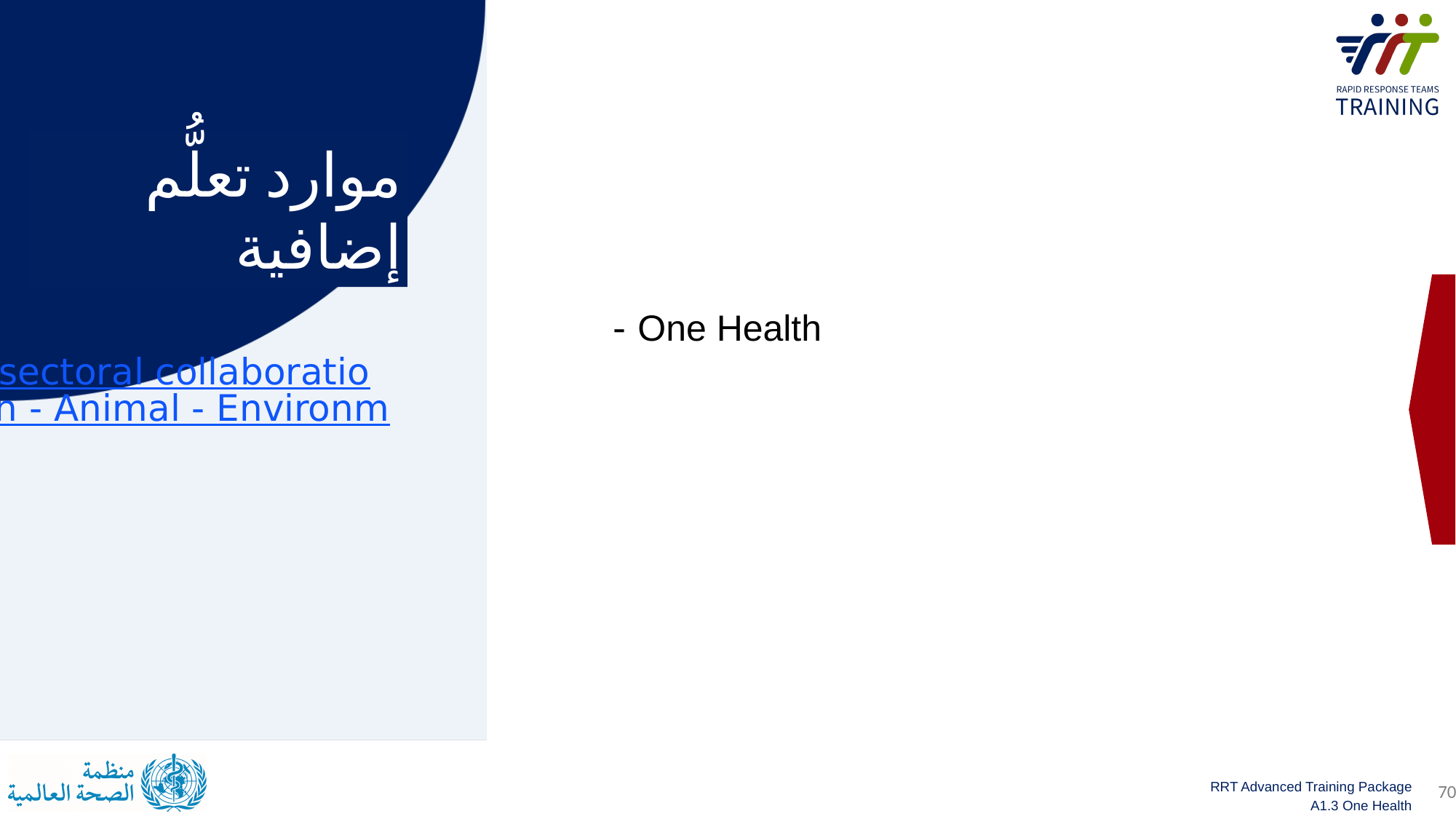

موارد تعلُّم إضافية
One Health - 
Basics of multisectoral collaboration at the Human - Animal - Environment interface

70